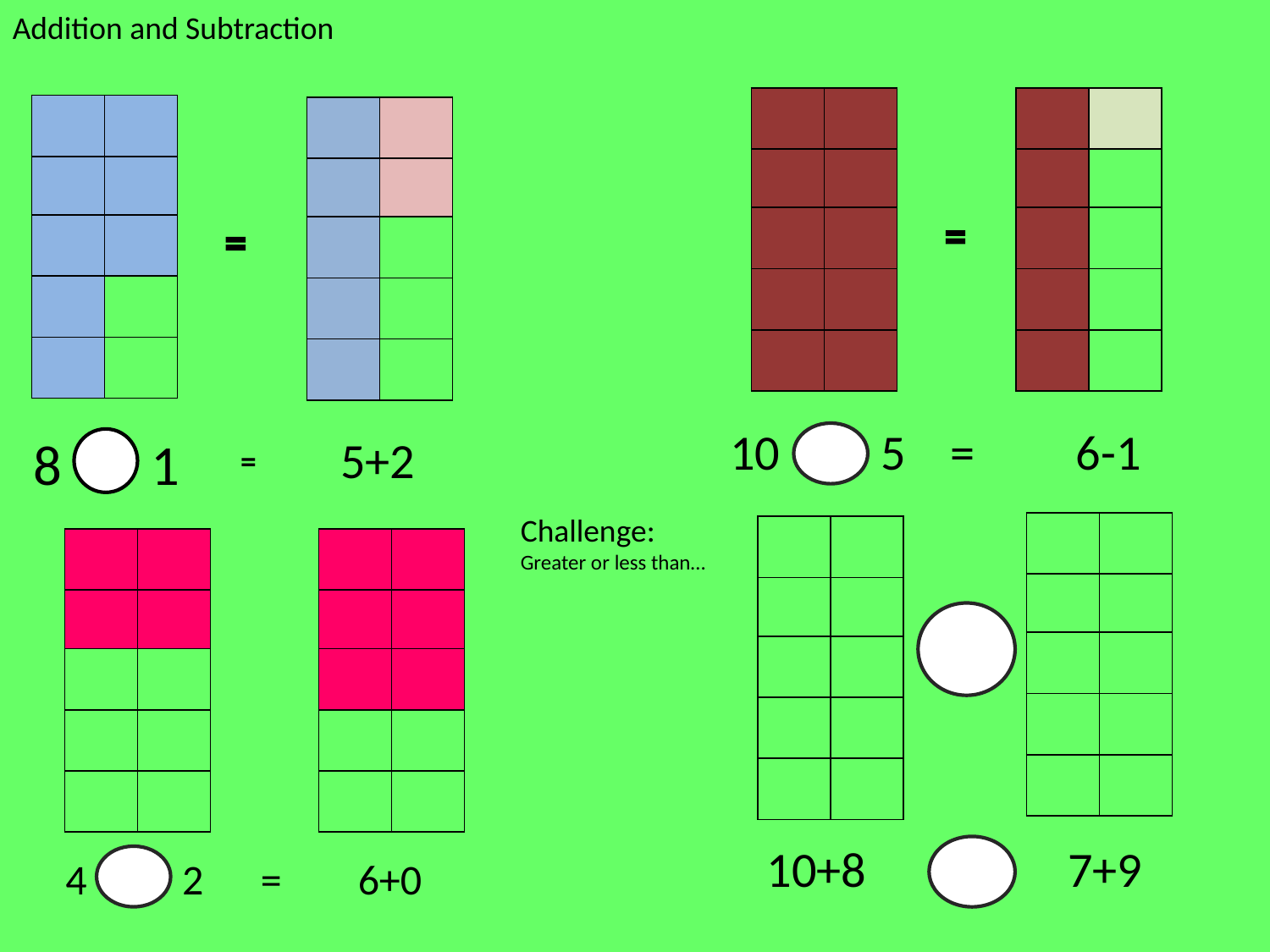

Addition and Subtraction
|  |  |
| --- | --- |
|  |  |
|  |  |
|  |  |
|  |  |
|  |  |
| --- | --- |
|  |  |
|  |  |
|  |  |
|  |  |
|  |  |
| --- | --- |
|  |  |
|  |  |
|  |  |
|  |  |
|  |  |
| --- | --- |
|  |  |
|  |  |
|  |  |
|  |  |
=
=
10         5    =         6-1
8       1
5+2

=
Challenge:
Greater or less than…
|  |  |
| --- | --- |
|  |  |
|  |  |
|  |  |
|  |  |
|  |  |
| --- | --- |
|  |  |
|  |  |
|  |  |
|  |  |
|  |  |
| --- | --- |
|  |  |
|  |  |
|  |  |
|  |  |
|  |  |
| --- | --- |
|  |  |
|  |  |
|  |  |
|  |  |

   10+8                  7+9

4          2      =        6+0